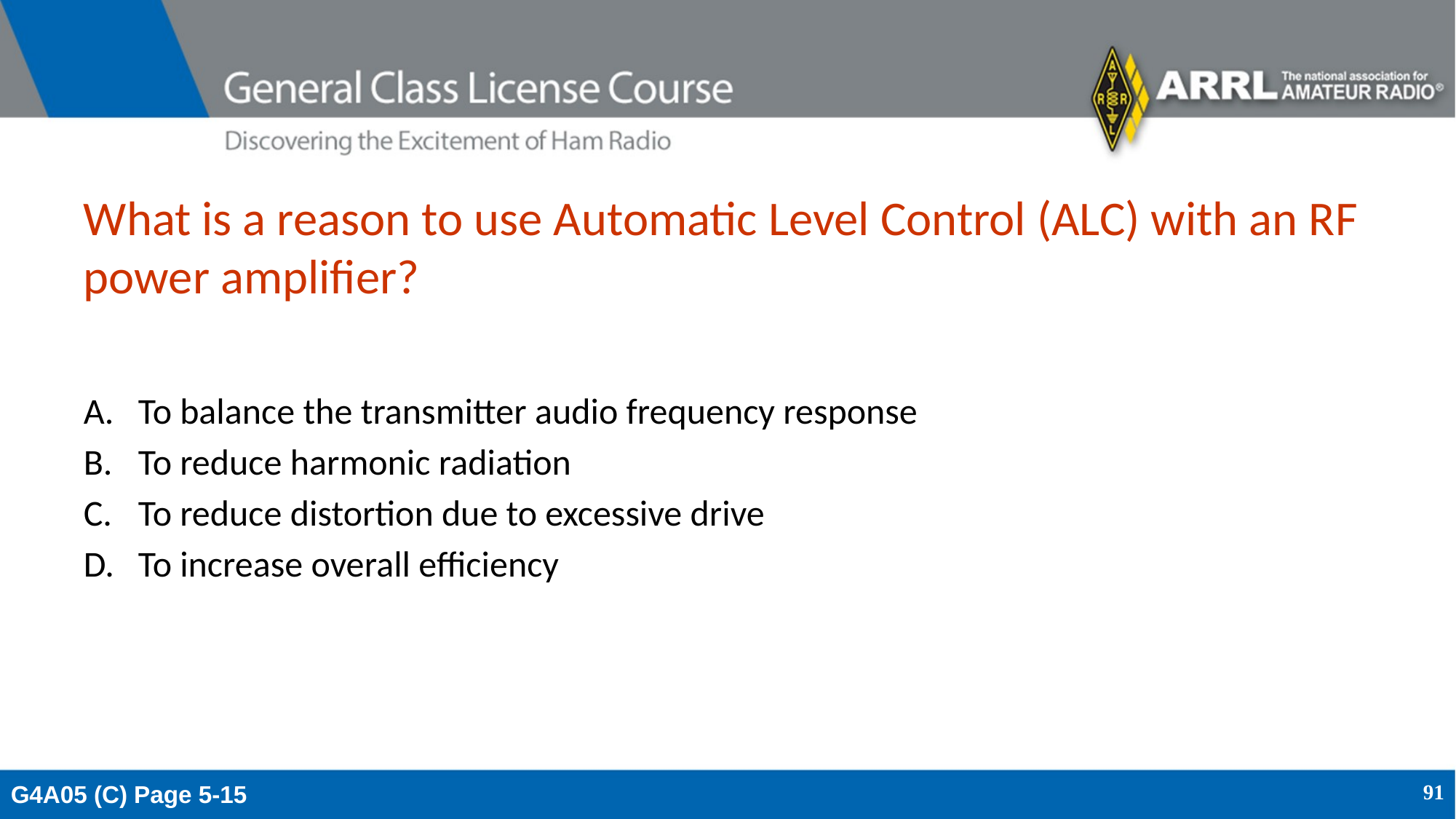

# What is a reason to use Automatic Level Control (ALC) with an RF power amplifier?
To balance the transmitter audio frequency response
To reduce harmonic radiation
To reduce distortion due to excessive drive
To increase overall efficiency
G4A05 (C) Page 5-15
91